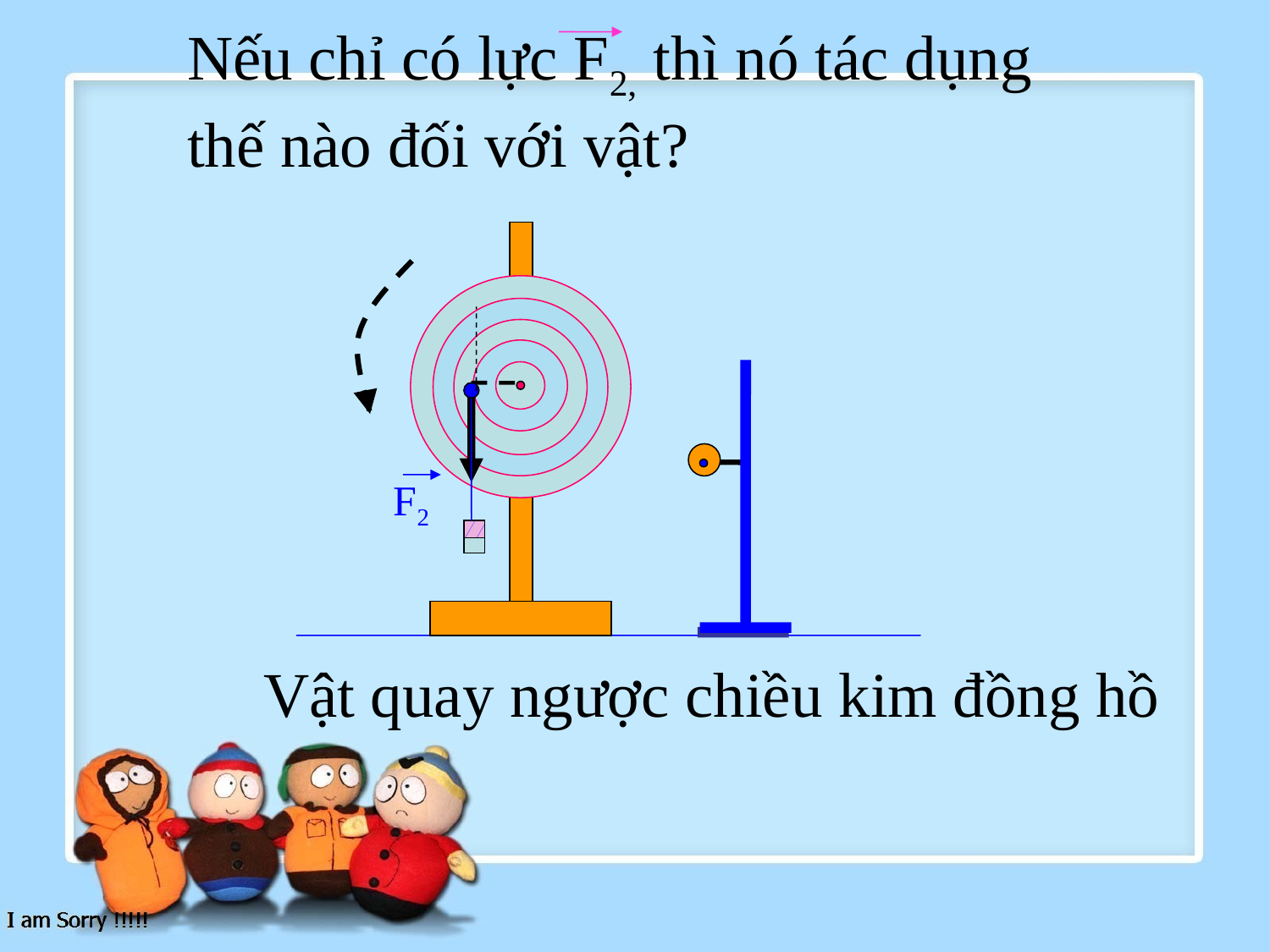

Nếu chỉ có lực F2, thì nó tác dụng thế nào đối với vật?

F2

 Vật quay ngược chiều kim đồng hồ